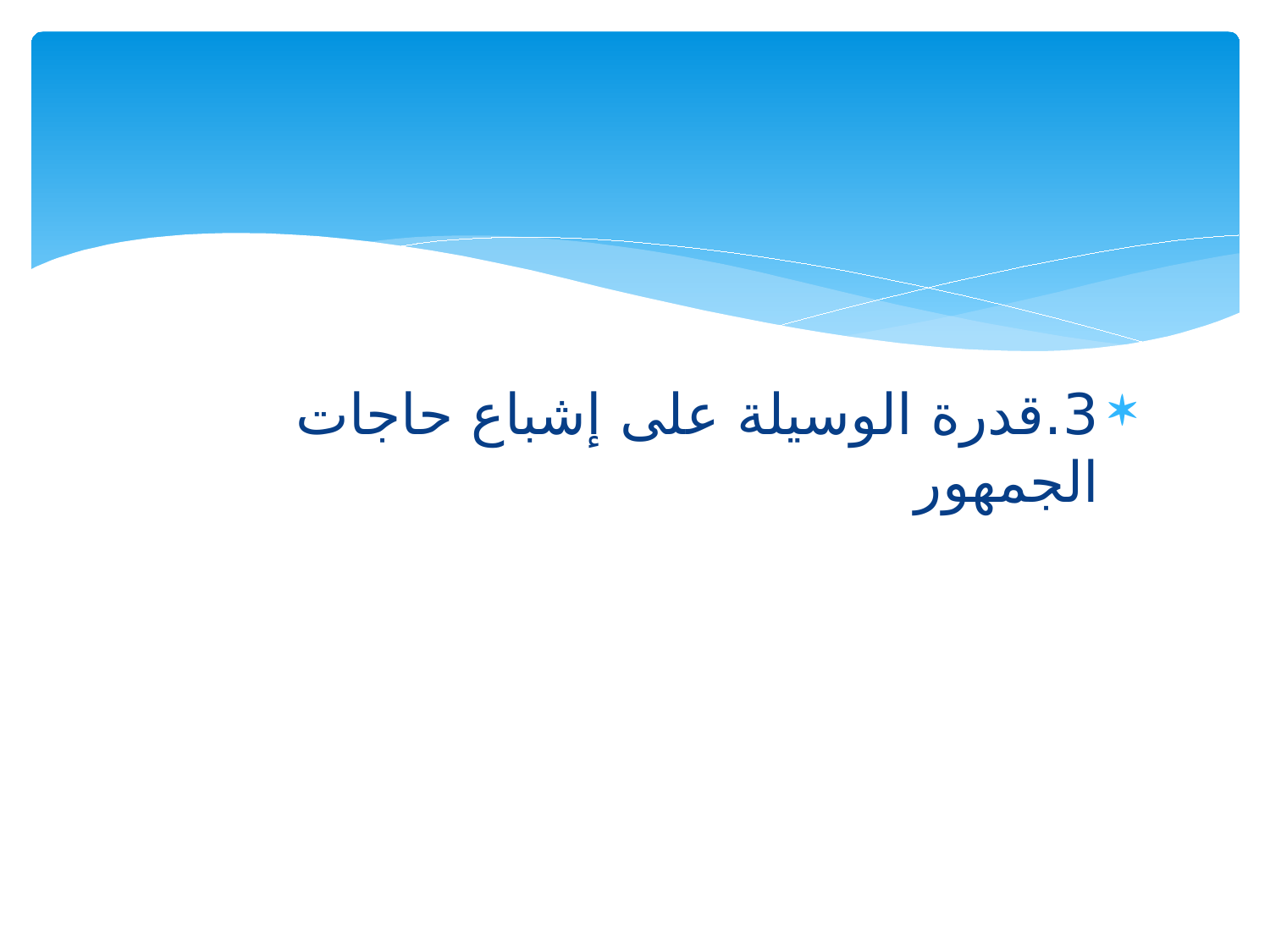

#
3.قدرة الوسيلة على إشباع حاجات الجمهور